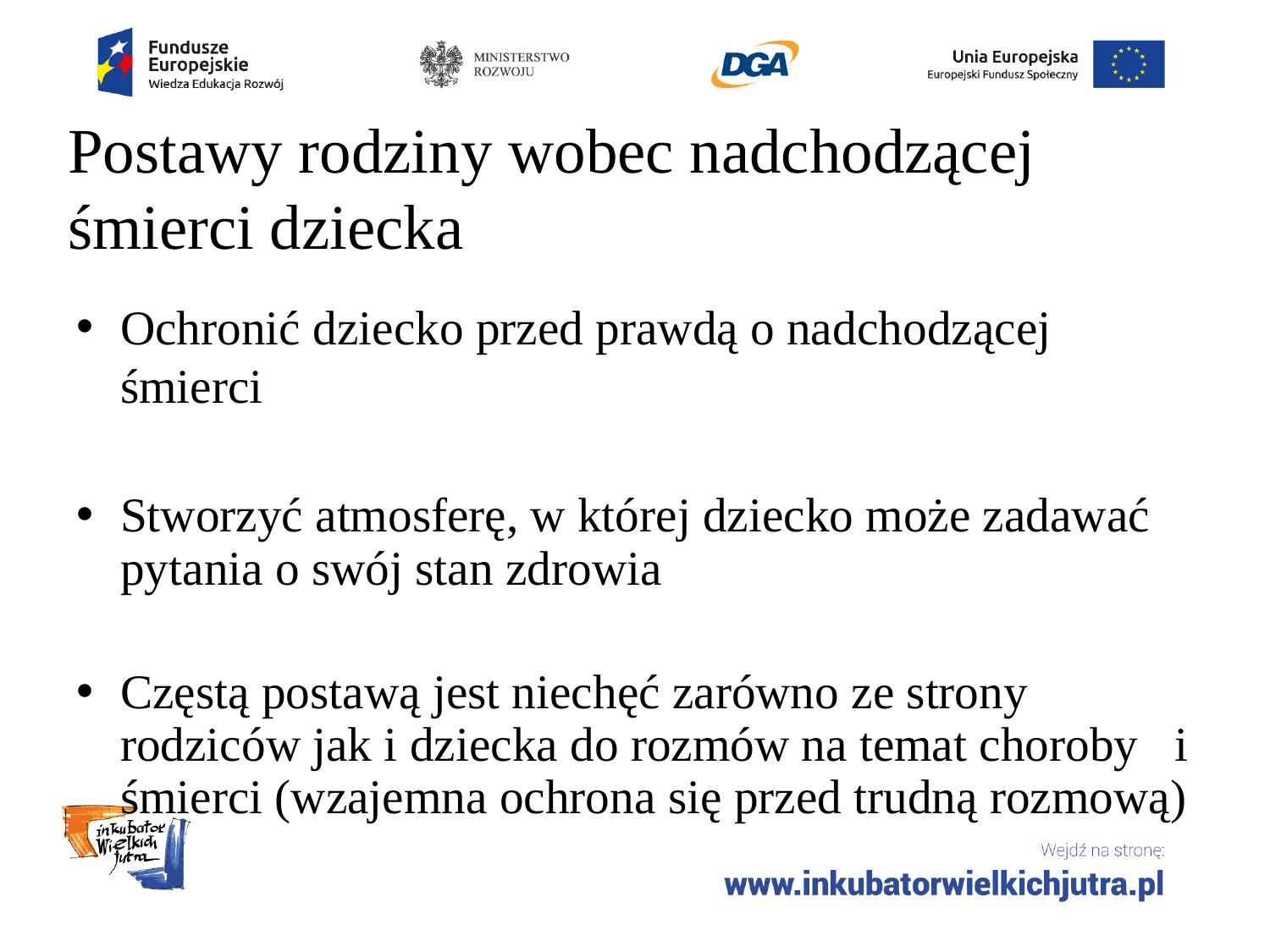

# Postawy rodziny wobec nadchodzącej śmierci dziecka

Ochronić dziecko przed prawdą o nadchodzącej śmierci

Stworzyć atmosferę, w której dziecko może zadawać pytania o swój stan zdrowia

Częstą postawą jest niechęć zarówno ze strony rodziców jak i dziecka do rozmów na temat choroby   i śmierci (wzajemna ochrona się przed trudną rozmową)